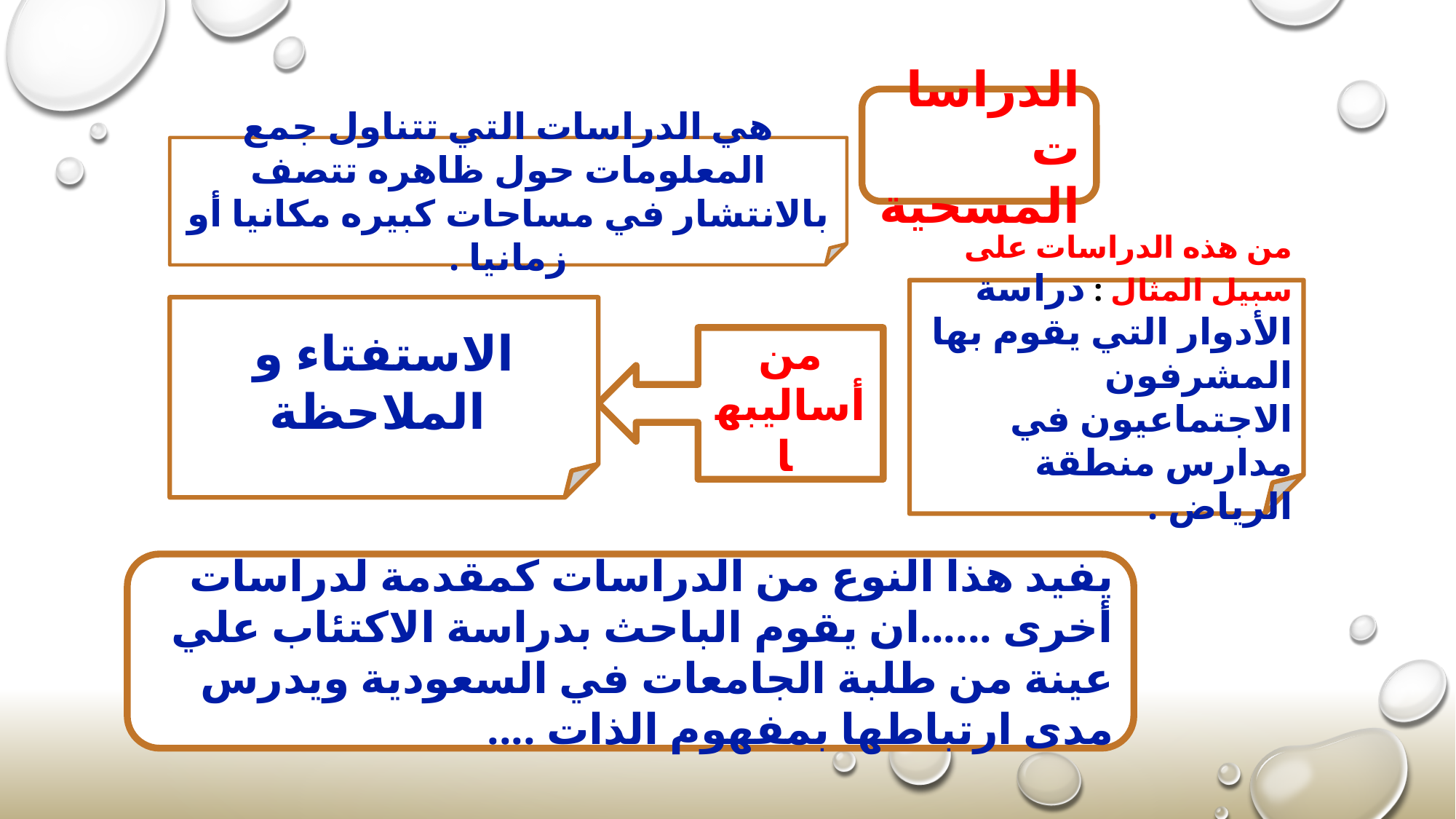

الدراسات المسحية

هي الدراسات التي تتناول جمع المعلومات حول ظاهره تتصف بالانتشار في مساحات كبيره مكانيا أو زمانيا .

من هذه الدراسات على سبيل المثال : دراسة الأدوار التي يقوم بها المشرفون الاجتماعيون في مدارس منطقة الرياض .
الاستفتاء و الملاحظة
من أساليبها
يفيد هذا النوع من الدراسات كمقدمة لدراسات أخرى ......ان يقوم الباحث بدراسة الاكتئاب علي عينة من طلبة الجامعات في السعودية ويدرس مدى ارتباطها بمفهوم الذات ....